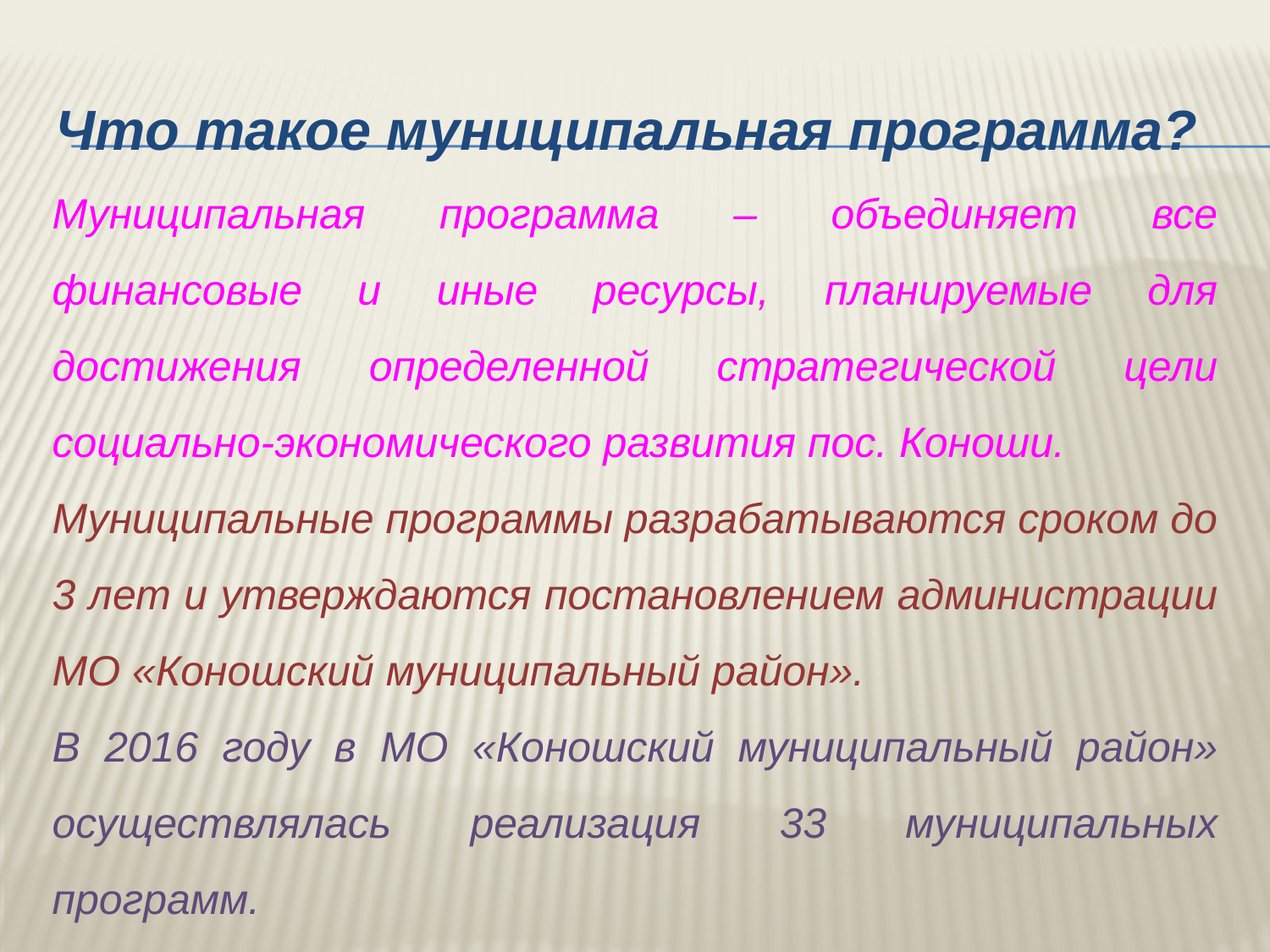

Что такое муниципальная программа?
Муниципальная программа – объединяет все финансовые и иные ресурсы, планируемые для достижения определенной стратегической цели социально-экономического развития пос. Коноши.
Муниципальные программы разрабатываются сроком до 3 лет и утверждаются постановлением администрации МО «Коношский муниципальный район».
В 2016 году в МО «Коношский муниципальный район» осуществлялась реализация 33 муниципальных программ.